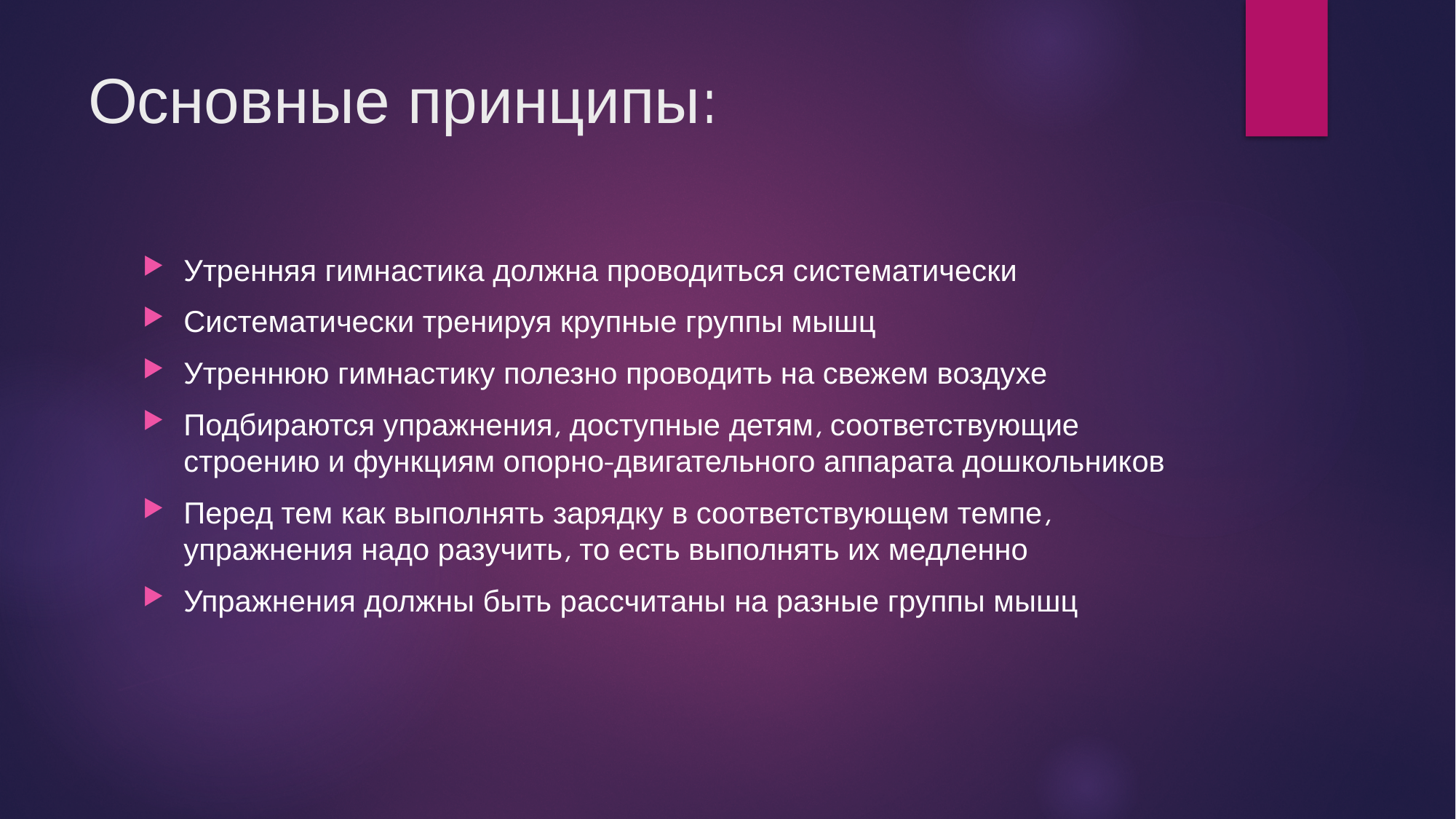

# Основные принципы:
Утренняя гимнастика должна проводиться систематически
Систематически тренируя крупные группы мышц
Утреннюю гимнастику полезно проводить на свежем воздухе
Подбираются упражнения, доступные детям, соответствующие строению и функциям опорно-двигательного аппарата дошкольников
Перед тем как выполнять зарядку в соответствующем темпе, упражнения надо разучить, то есть выполнять их медленно
Упражнения должны быть рассчитаны на разные группы мышц